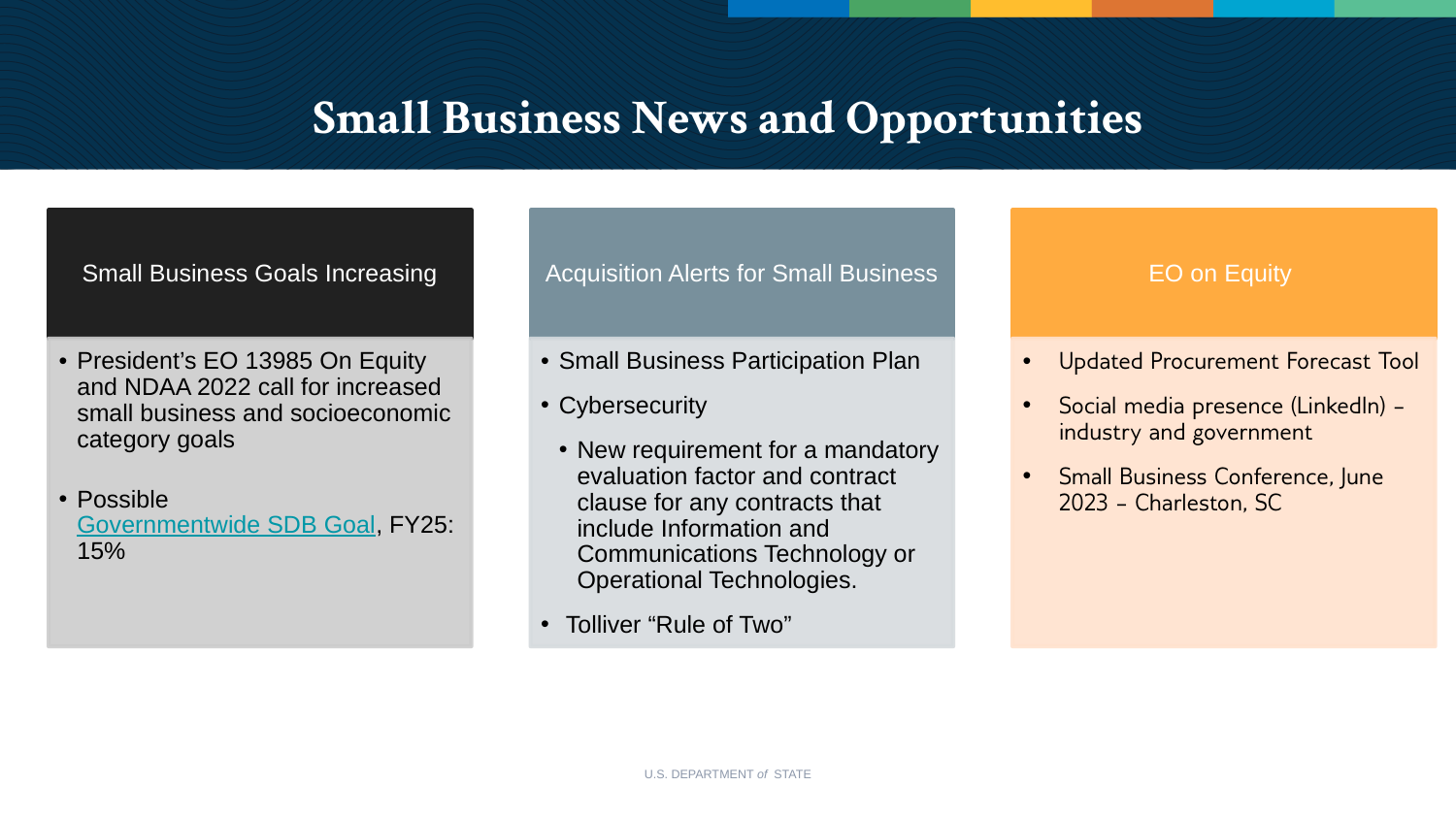

# Small Business News and Opportunities
Small Business Goals Increasing
President’s EO 13985 On Equity and NDAA 2022 call for increased small business and socioeconomic category goals

Possible Governmentwide SDB Goal, FY25: 15%
Acquisition Alerts for Small Business
Small Business Participation Plan
Cybersecurity
New requirement for a mandatory evaluation factor and contract clause for any contracts that include Information and Communications Technology or Operational Technologies.
 Tolliver “Rule of Two”
EO on Equity
Updated Procurement Forecast Tool
Social media presence (LinkedIn) – industry and government
Small Business Conference, June 2023 – Charleston, SC